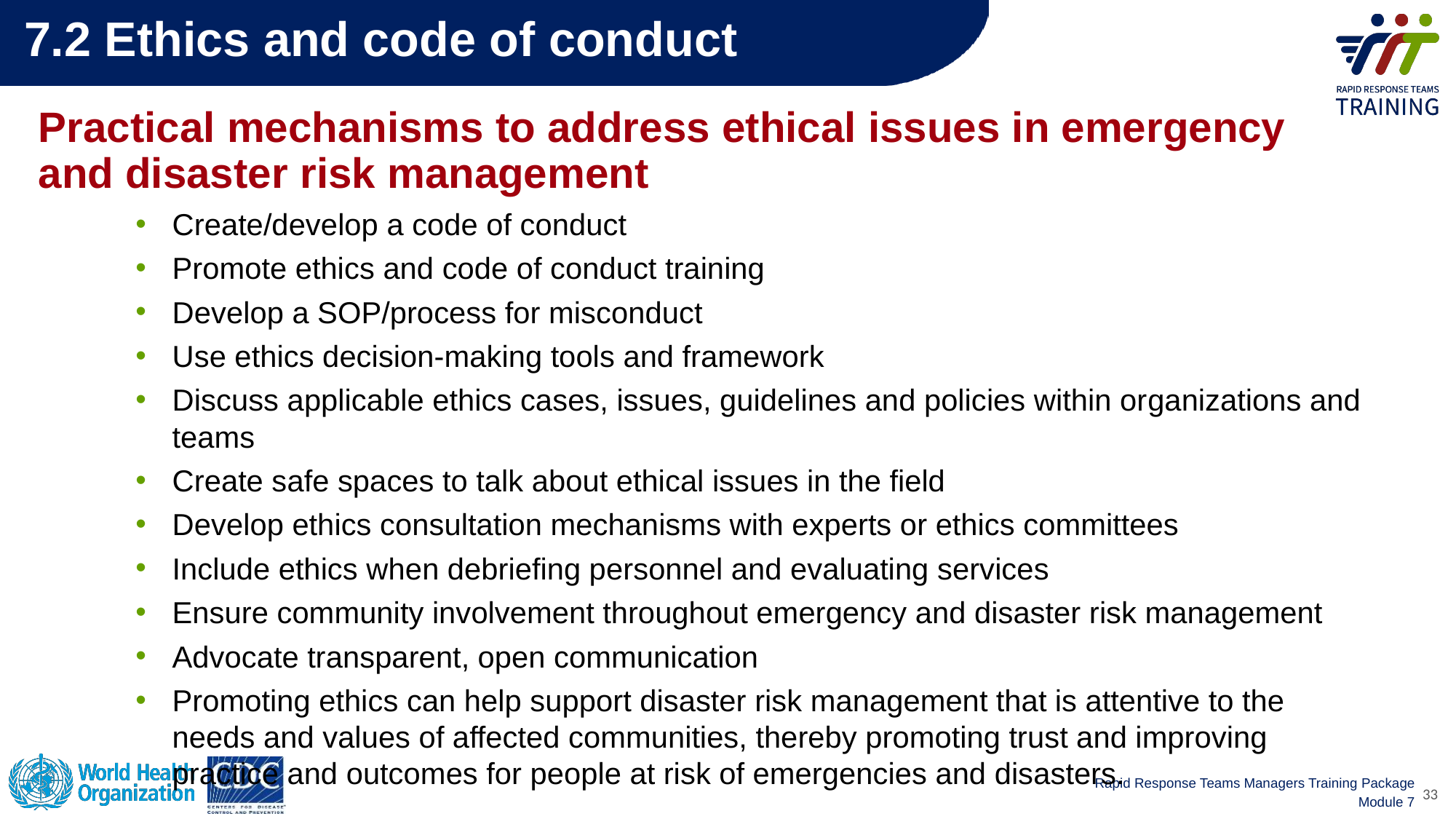

7.2 Ethics and code of conduct
# Practical mechanisms to address ethical issues in emergency and disaster risk management
Create/develop a code of conduct
Promote ethics and code of conduct training
Develop a SOP/process for misconduct
Use ethics decision-making tools and framework
Discuss applicable ethics cases, issues, guidelines and policies within organizations and teams
Create safe spaces to talk about ethical issues in the field
Develop ethics consultation mechanisms with experts or ethics committees
Include ethics when debriefing personnel and evaluating services
Ensure community involvement throughout emergency and disaster risk management
Advocate transparent, open communication
Promoting ethics can help support disaster risk management that is attentive to the needs and values of affected communities, thereby promoting trust and improving practice and outcomes for people at risk of emergencies and disasters.

33